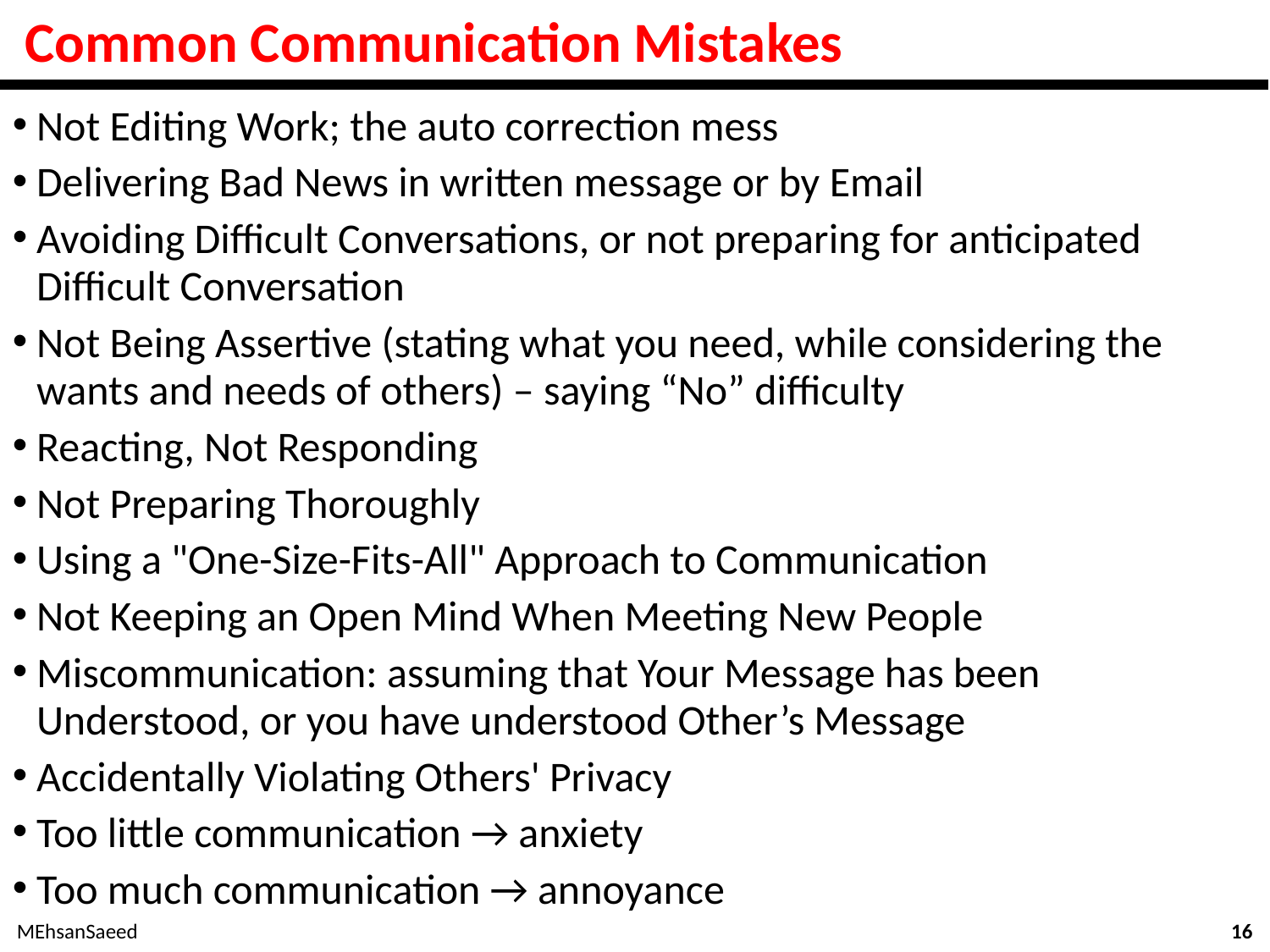

# Common Communication Mistakes
Not Editing Work; the auto correction mess
Delivering Bad News in written message or by Email
Avoiding Difficult Conversations, or not preparing for anticipated Difficult Conversation
Not Being Assertive (stating what you need, while considering the wants and needs of others) – saying “No” difficulty
Reacting, Not Responding
Not Preparing Thoroughly
Using a "One-Size-Fits-All" Approach to Communication
Not Keeping an Open Mind When Meeting New People
Miscommunication: assuming that Your Message has been Understood, or you have understood Other’s Message
Accidentally Violating Others' Privacy
Too little communication → anxiety
Too much communication → annoyance
MEhsanSaeed
16